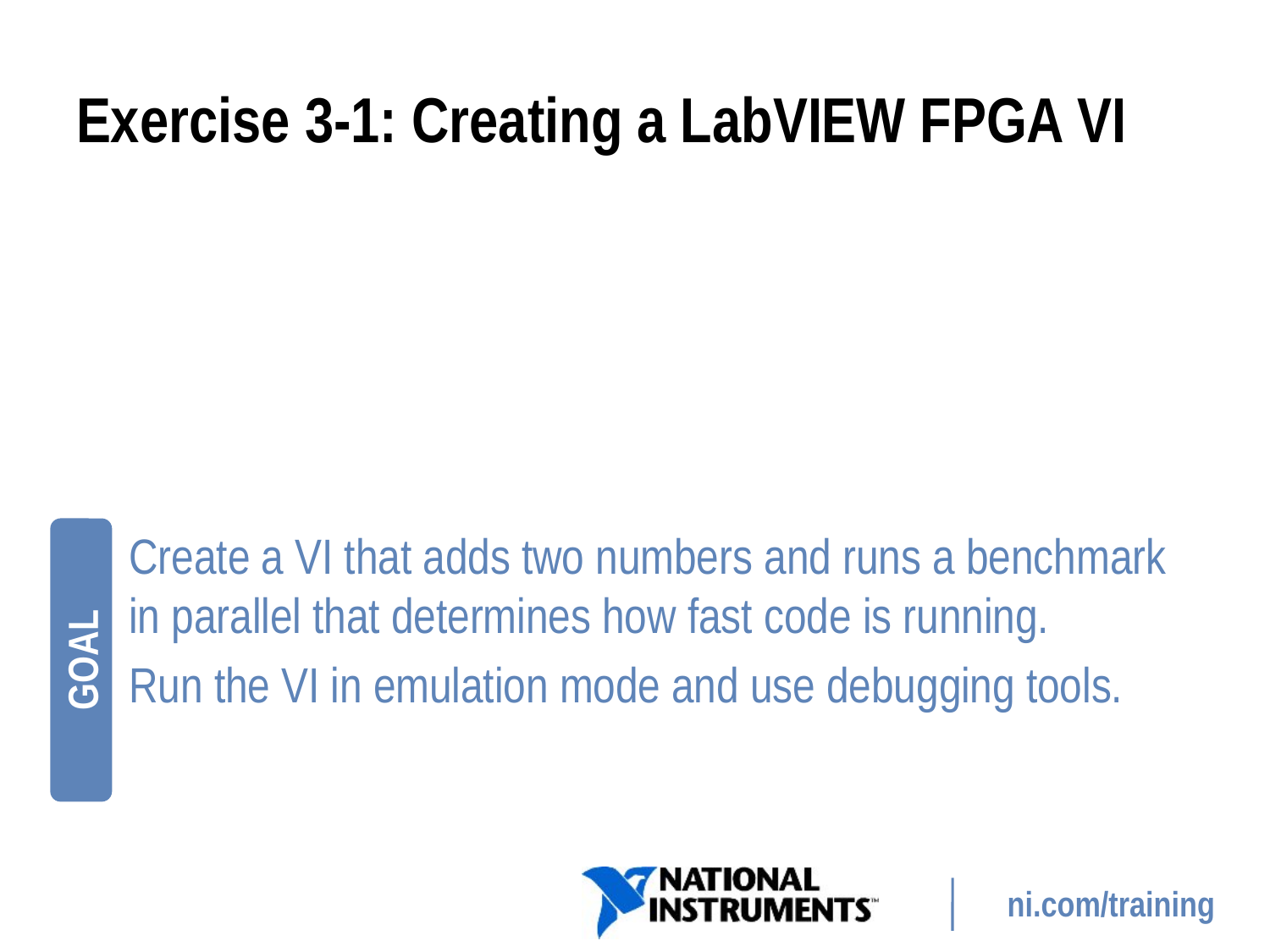

# Exercise 3-1: Creating a LabVIEW FPGA VI
Create a VI that adds two numbers and runs a benchmark in parallel that determines how fast code is running.
Run the VI in emulation mode and use debugging tools.